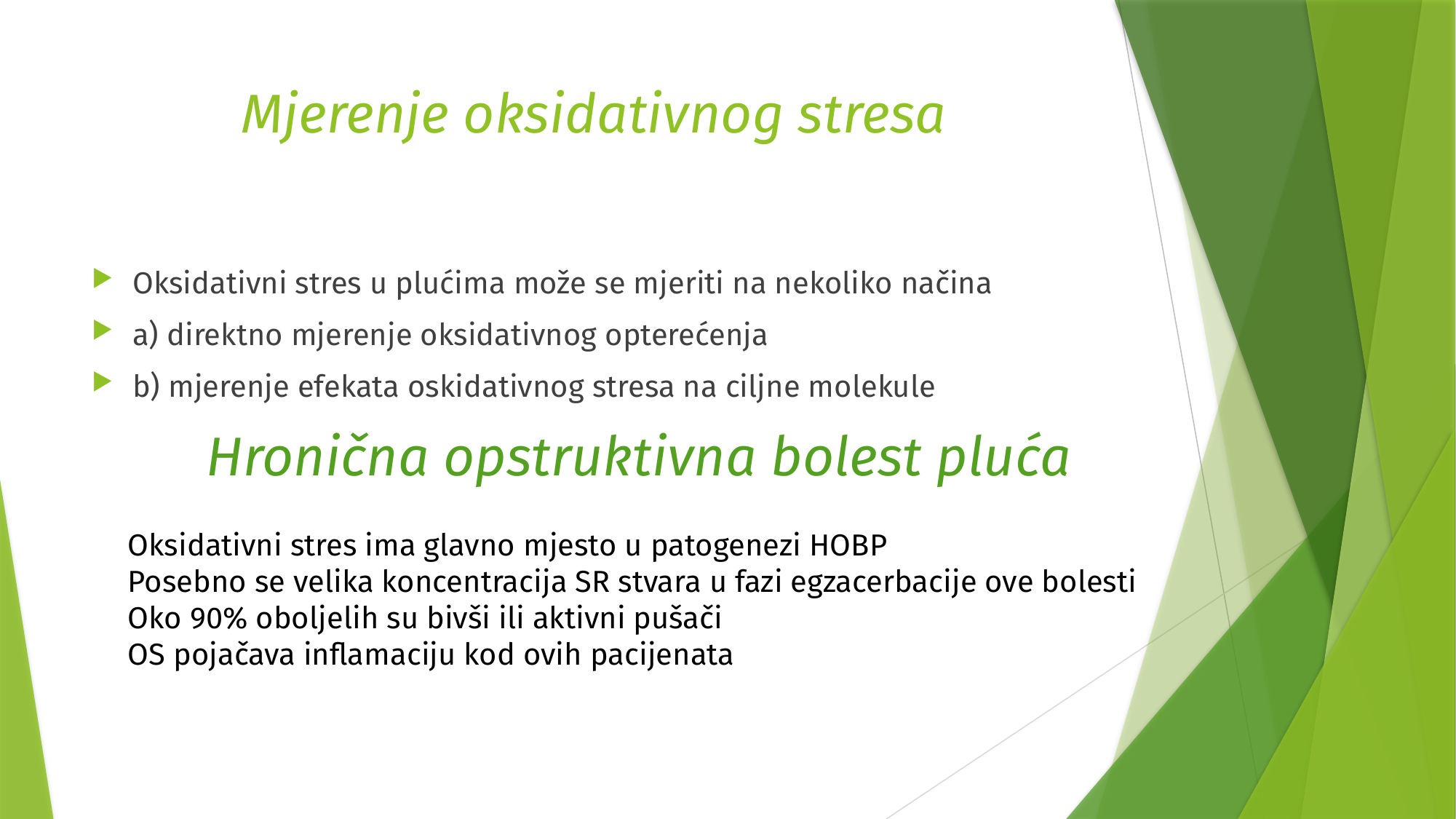

# Mjerenje oksidativnog stresa
Oksidativni stres u plućima može se mjeriti na nekoliko načina
a) direktno mjerenje oksidativnog opterećenja
b) mjerenje efekata oskidativnog stresa na ciljne molekule

Hronična opstruktivna bolest pluća
Oksidativni stres ima glavno mjesto u patogenezi HOBP
Posebno se velika koncentracija SR stvara u fazi egzacerbacije ove bolesti
Oko 90% oboljelih su bivši ili aktivni pušači
OS pojačava inflamaciju kod ovih pacijenata